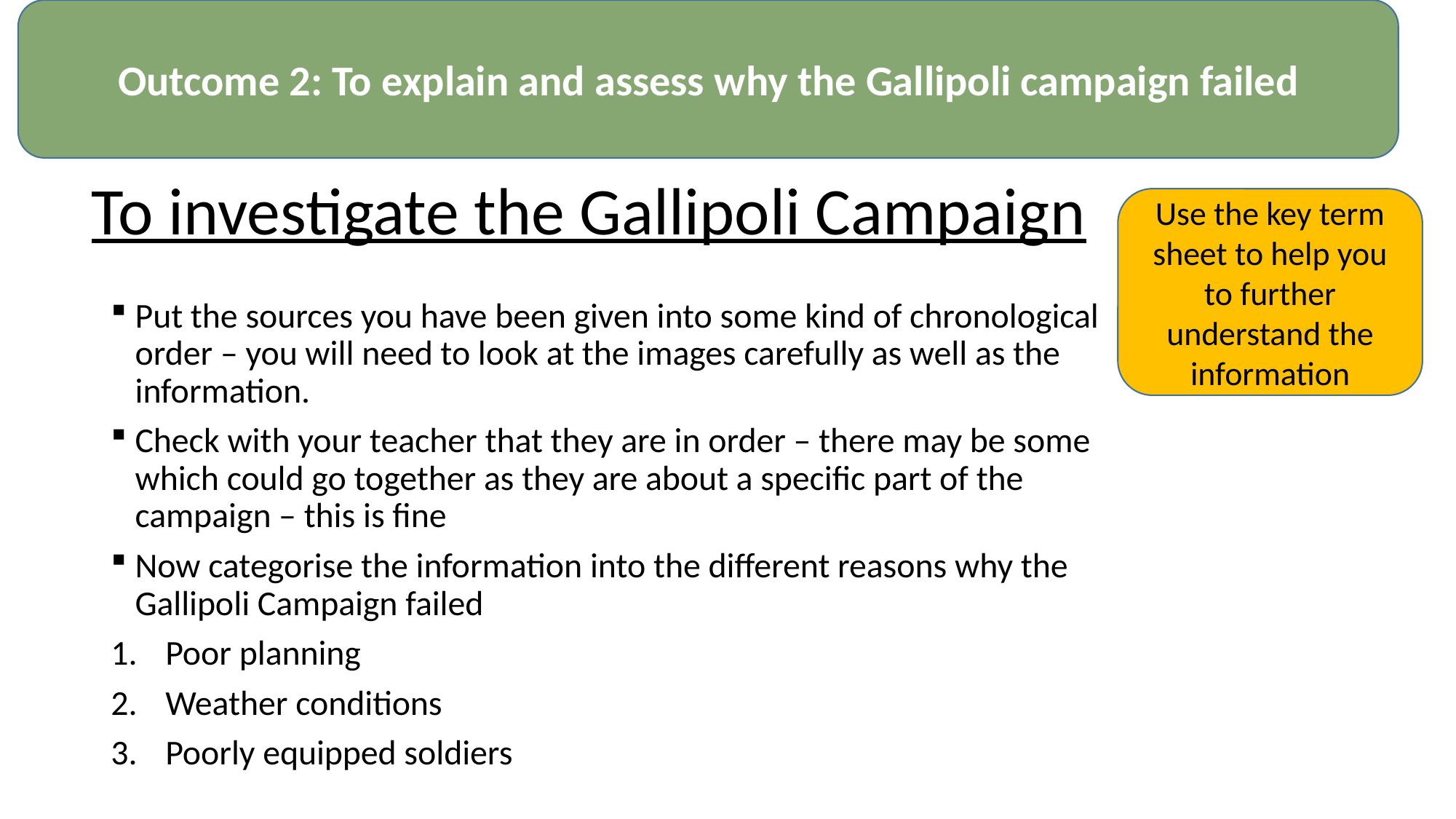

Outcome 2: To explain and assess why the Gallipoli campaign failed
# To investigate the Gallipoli Campaign
Use the key term sheet to help you to further understand the information
Put the sources you have been given into some kind of chronological order – you will need to look at the images carefully as well as the information.
Check with your teacher that they are in order – there may be some which could go together as they are about a specific part of the campaign – this is fine
Now categorise the information into the different reasons why the Gallipoli Campaign failed
Poor planning
Weather conditions
Poorly equipped soldiers